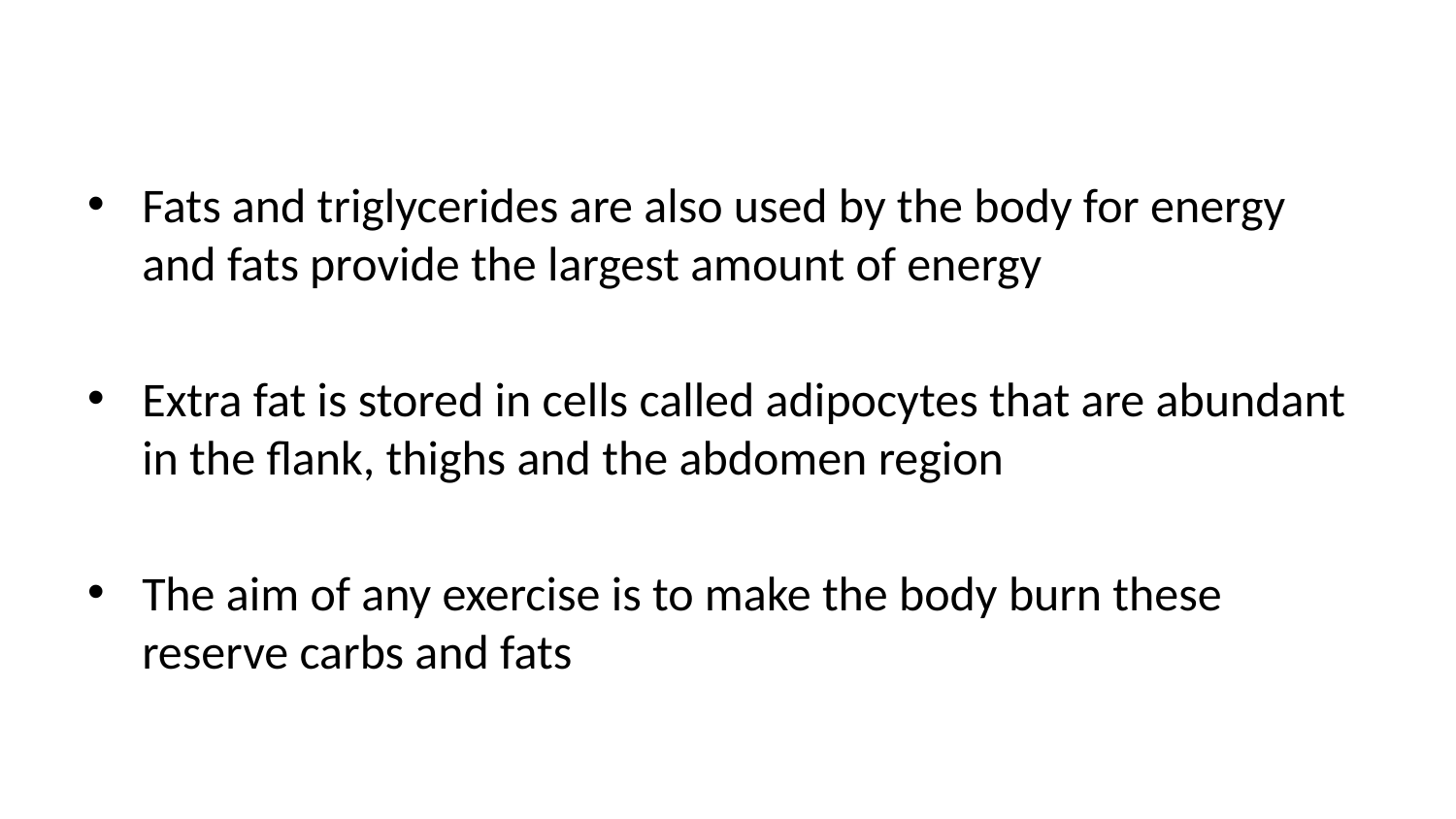

Fats and triglycerides are also used by the body for energy and fats provide the largest amount of energy

Extra fat is stored in cells called adipocytes that are abundant in the flank, thighs and the abdomen region

The aim of any exercise is to make the body burn these reserve carbs and fats